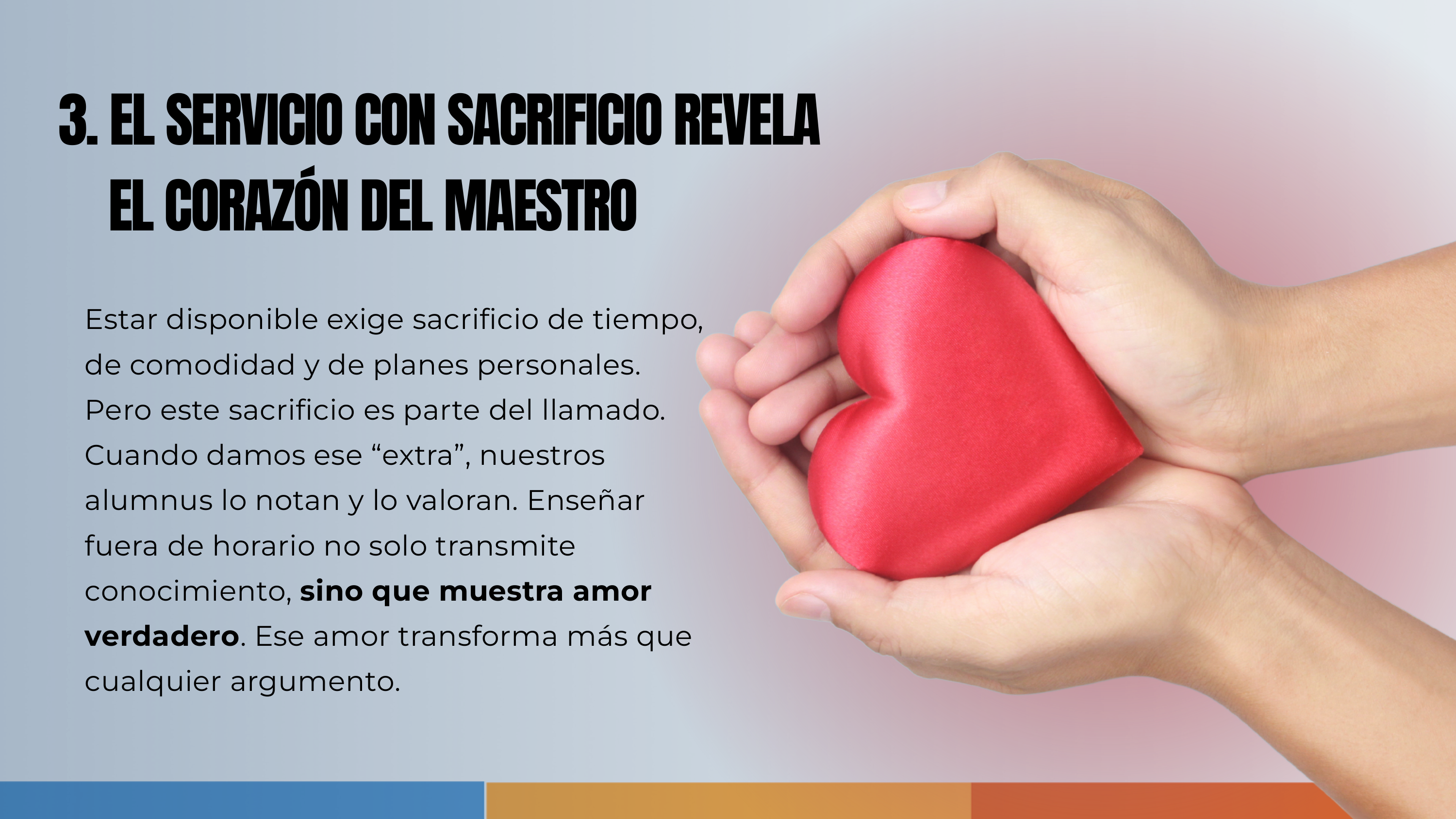

3. EL SERVICIO CON SACRIFICIO REVELA
    EL CORAZÓN DEL MAESTRO
Estar disponible exige sacrificio de tiempo, de comodidad y de planes personales. Pero este sacrificio es parte del llamado. Cuando damos ese “extra”, nuestros alumnus lo notan y lo valoran. Enseñar fuera de horario no solo transmite conocimiento, sino que muestra amor verdadero. Ese amor transforma más que cualquier argumento.